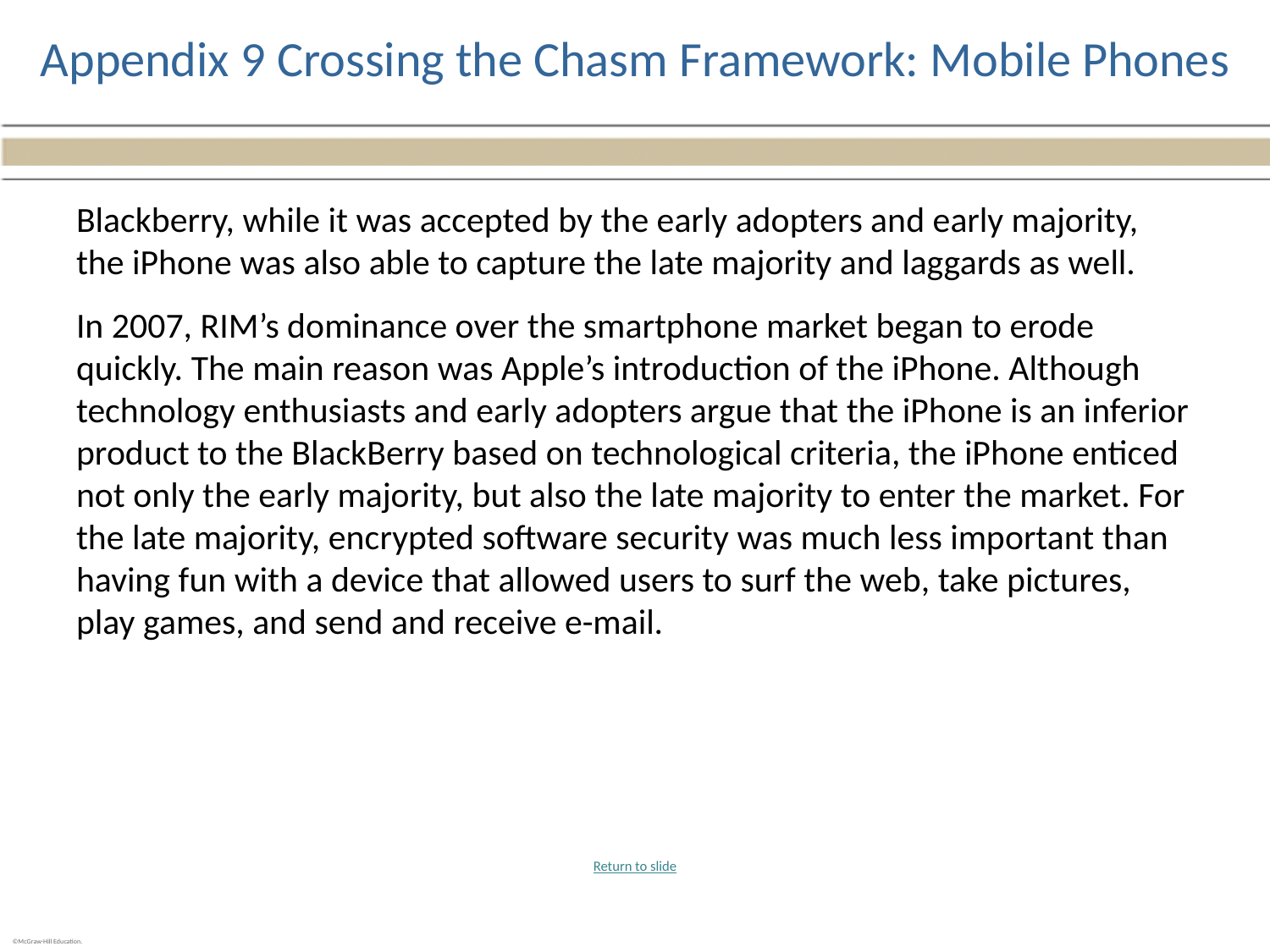

# Appendix 9 Crossing the Chasm Framework: Mobile Phones
Blackberry, while it was accepted by the early adopters and early majority, the iPhone was also able to capture the late majority and laggards as well.
In 2007, RIM’s dominance over the smartphone market began to erode quickly. The main reason was Apple’s introduction of the iPhone. Although technology enthusiasts and early adopters argue that the iPhone is an inferior product to the BlackBerry based on technological criteria, the iPhone enticed not only the early majority, but also the late majority to enter the market. For the late majority, encrypted software security was much less important than having fun with a device that allowed users to surf the web, take pictures, play games, and send and receive e-mail.
Return to slide